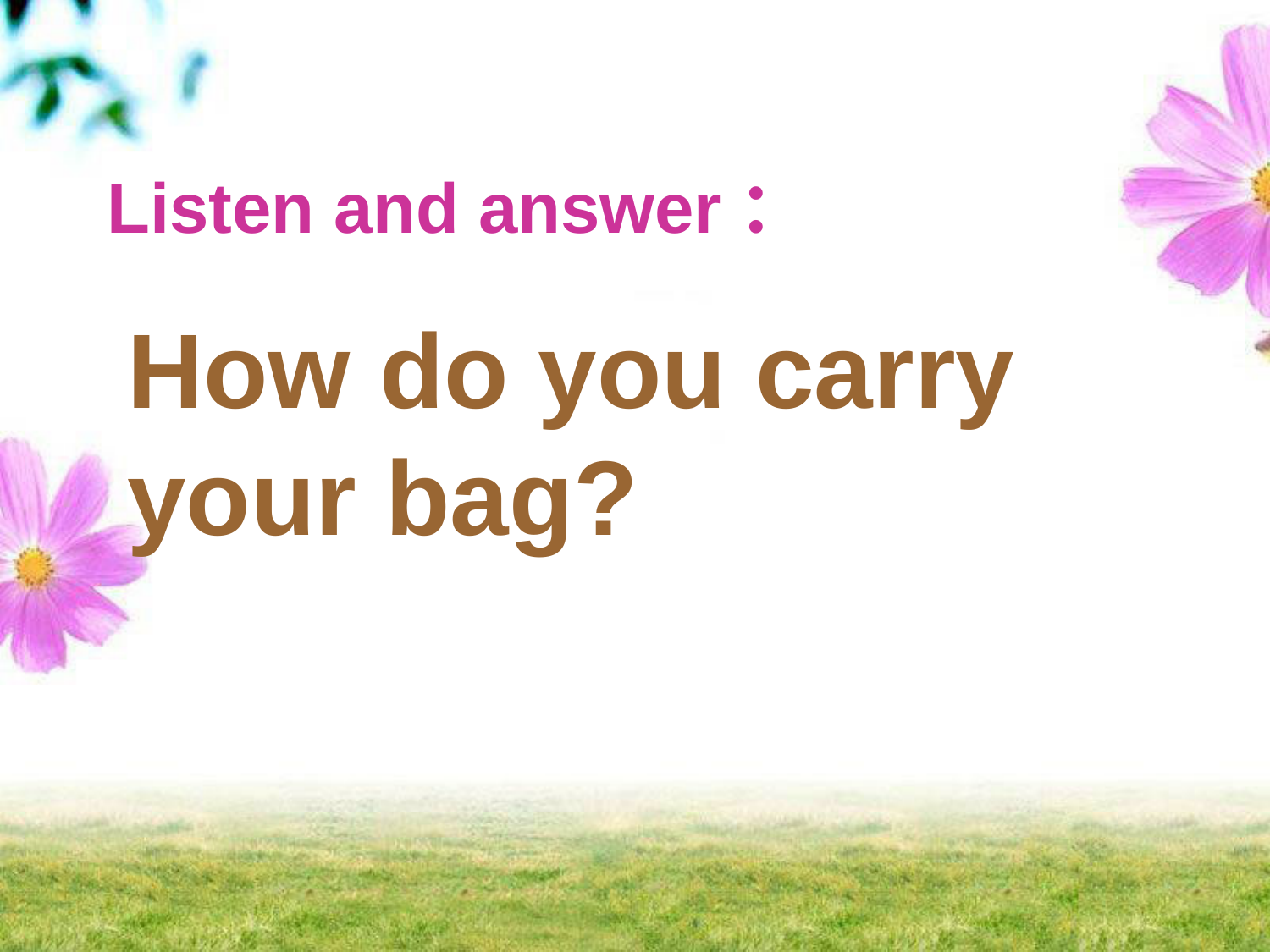

Listen and answer：
How do you carry your bag?